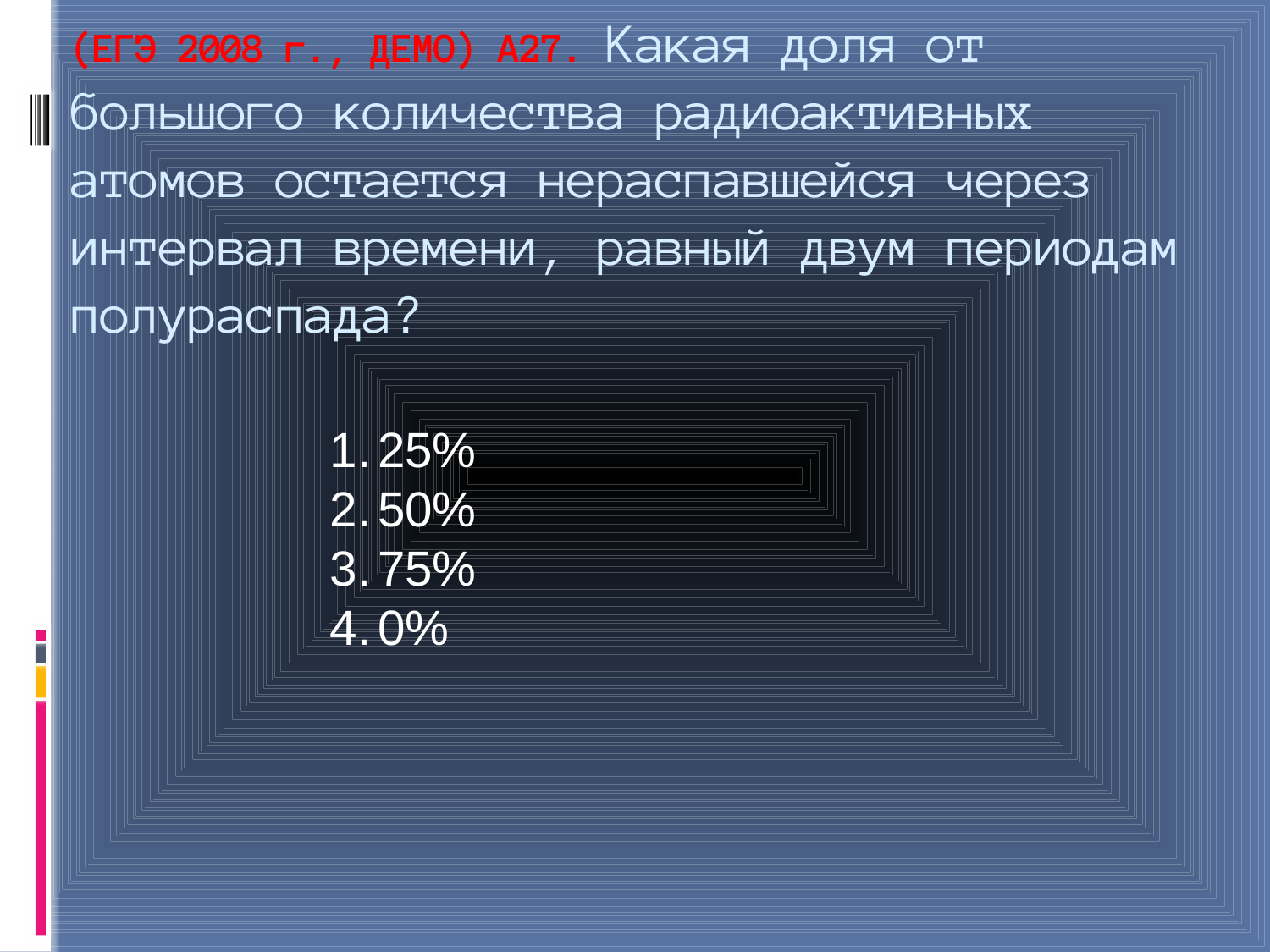

# (ЕГЭ 2008 г., ДЕМО) А27. Какая доля от большого количества радиоактивных атомов остается нераспавшейся через интервал времени, равный двум периодам полураспада?

25%
50%
75%
0%